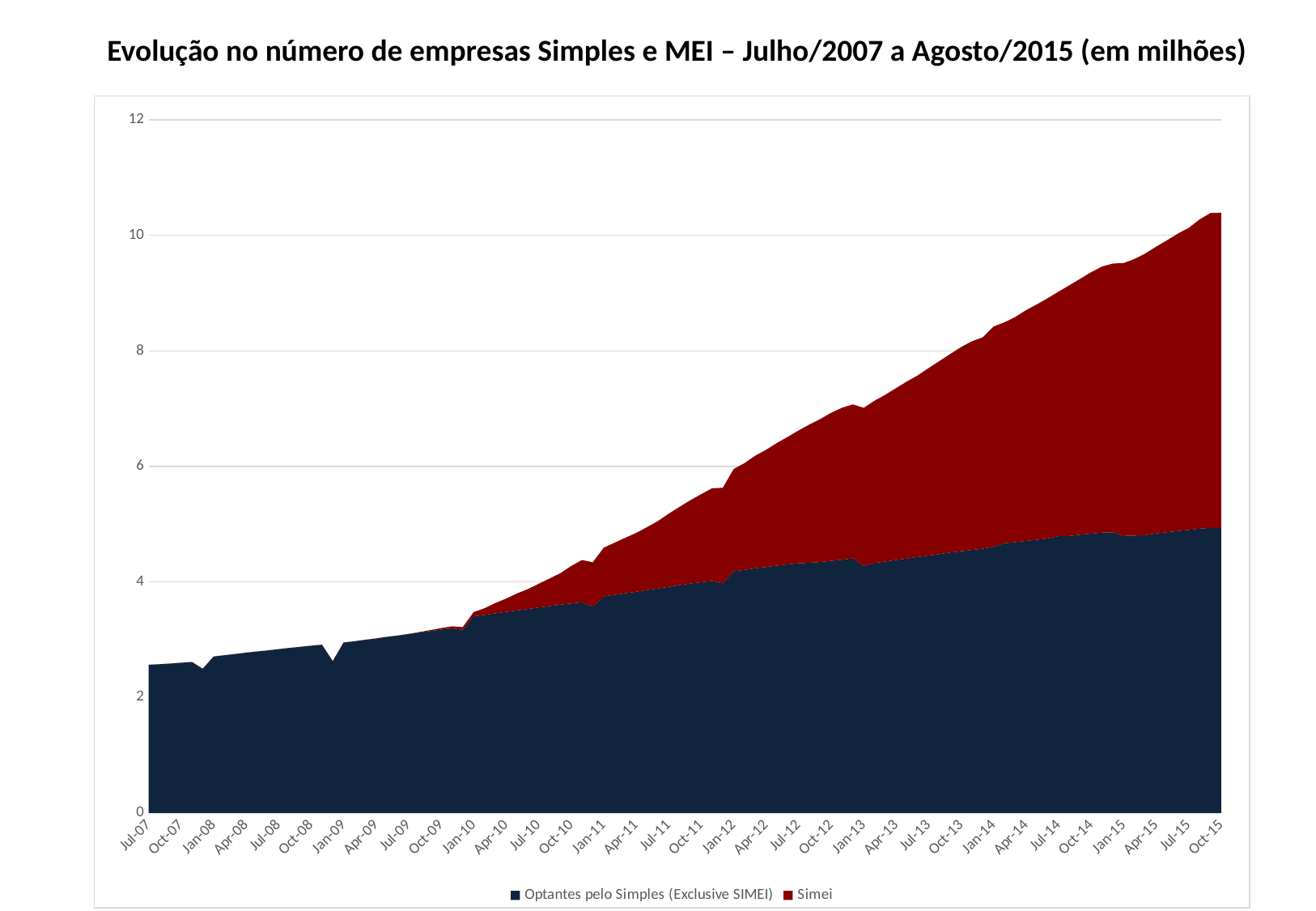

Evolução no número de empresas Simples e MEI – Julho/2007 a Agosto/2015 (em milhões)

### Chart

| Category | Optantes pelo Simples (Exclusive SIMEI) | Simei |
|---|---|---|
| 39264 | 2.565441 | None |
| 39295 | 2.574937 | None |
| 39326 | 2.586163 | None |
| 39356 | 2.600824 | None |
| 39387 | 2.613744 | None |
| 39417 | 2.496254 | None |
| 39448 | 2.707803 | None |
| 39479 | 2.729873 | None |
| 39508 | 2.751782 | None |
| 39539 | 2.774623 | None |
| 39569 | 2.795381 | None |
| 39600 | 2.81432 | None |
| 39630 | 2.835701 | None |
| 39661 | 2.857266 | None |
| 39692 | 2.876633 | None |
| 39722 | 2.895947 | None |
| 39753 | 2.912782 | None |
| 39783 | 2.627938 | None |
| 39814 | 2.951071 | None |
| 39845 | 2.972318 | None |
| 39873 | 2.997957 | None |
| 39904 | 3.021667 | None |
| 39934 | 3.04867 | None |
| 39965 | 3.071954 | None |
| 39995 | 3.098629 | 0.001256 |
| 40026 | 3.124066 | 0.008191 |
| 40057 | 3.150146 | 0.01579 |
| 40087 | 3.175132 | 0.024982 |
| 40118 | 3.195045 | 0.035877 |
| 40148 | 3.1728069999999997 | 0.044188 |
| 40179 | 3.406219 | 0.070278 |
| 40210 | 3.427628 | 0.116102 |
| 40238 | 3.456202 | 0.177761 |
| 40269 | 3.48061 | 0.230578 |
| 40299 | 3.506573 | 0.29345 |
| 40330 | 3.5303910000000003 | 0.345636 |
| 40360 | 3.556636 | 0.410932 |
| 40391 | 3.580775 | 0.477778 |
| 40422 | 3.605059 | 0.545318 |
| 40452 | 3.6266570000000002 | 0.648629 |
| 40483 | 3.6466239999999996 | 0.732651 |
| 40513 | 3.568407 | 0.771715 |
| 40544 | 3.748562 | 0.843734 |
| 40575 | 3.775225 | 0.903173 |
| 40603 | 3.8034940000000006 | 0.960393 |
| 40634 | 3.830809 | 1.016855 |
| 40664 | 3.8595829999999998 | 1.088611 |
| 40695 | 3.8867389999999995 | 1.166106 |
| 40725 | 3.91533 | 1.26551 |
| 40756 | 3.945171 | 1.353706 |
| 40787 | 3.9723460000000004 | 1.442282 |
| 40817 | 3.995158 | 1.524107 |
| 40848 | 4.0169999999999995 | 1.603372 |
| 40878 | 3.9742230000000003 | 1.656953 |
| 40909 | 4.185238999999999 | 1.770394 |
| 40940 | 4.2083379999999995 | 1.848752 |
| 40969 | 4.237334000000001 | 1.949825 |
| 41000 | 4.257952 | 2.02959 |
| 41030 | 4.281712 | 2.124606 |
| 41061 | 4.304076 | 2.208558 |
| 41091 | 4.322259 | 2.300769 |
| 41122 | 4.331113 | 2.394801 |
| 41153 | 4.345238 | 2.475063 |
| 41183 | 4.36613 | 2.562694 |
| 41214 | 4.384553 | 2.631468 |
| 41244 | 4.408915 | 2.665605 |
| 41275 | 4.278383 | 2.736144 |
| 41306 | 4.328914 | 2.808547 |
| 41334 | 4.3537230000000005 | 2.888188 |
| 41365 | 4.381205 | 2.976102 |
| 41395 | 4.405733 | 3.065628 |
| 41426 | 4.4327760000000005 | 3.144962 |
| 41456 | 4.457145 | 3.246907 |
| 41487 | 4.482989 | 3.341407 |
| 41518 | 4.510154 | 3.436469 |
| 41548 | 4.533605 | 3.534243 |
| 41579 | 4.553675 | 3.61374 |
| 41609 | 4.576694 | 3.659781 |
| 41640 | 4.610348999999999 | 3.812887 |
| 41671 | 4.671821 | 3.823649 |
| 41699 | 4.689546 | 3.899293 |
| 41730 | 4.711207 | 3.9956 |
| 41760 | 4.730117000000001 | 4.077766 |
| 41791 | 4.753798000000001 | 4.160417 |
| 41821 | 4.793731999999999 | 4.234025 |
| 41852 | 4.796011 | 4.342585 |
| 41883 | 4.818747999999999 | 4.430764 |
| 41913 | 4.835609999999999 | 4.527267 |
| 41944 | 4.853777999999999 | 4.606912 |
| 41974 | 4.859984999999999 | 4.65308 |
| 42005 | 4.796555000000001 | 4.724578 |
| 42036 | 4.802924000000001 | 4.788964 |
| 42064 | 4.810818 | 4.876141 |
| 42095 | 4.841061 | 4.964402 |
| 42125 | 4.860362 | 5.054458 |
| 42156 | 4.883435 | 5.147807 |
| 42186 | 4.902212 | 5.228029 |
| 42217 | 4.9234 | 5.352426 |
| 42248 | 4.936563 | 5.45124 |
| 42278 | 4.936097 | 5.458155 |